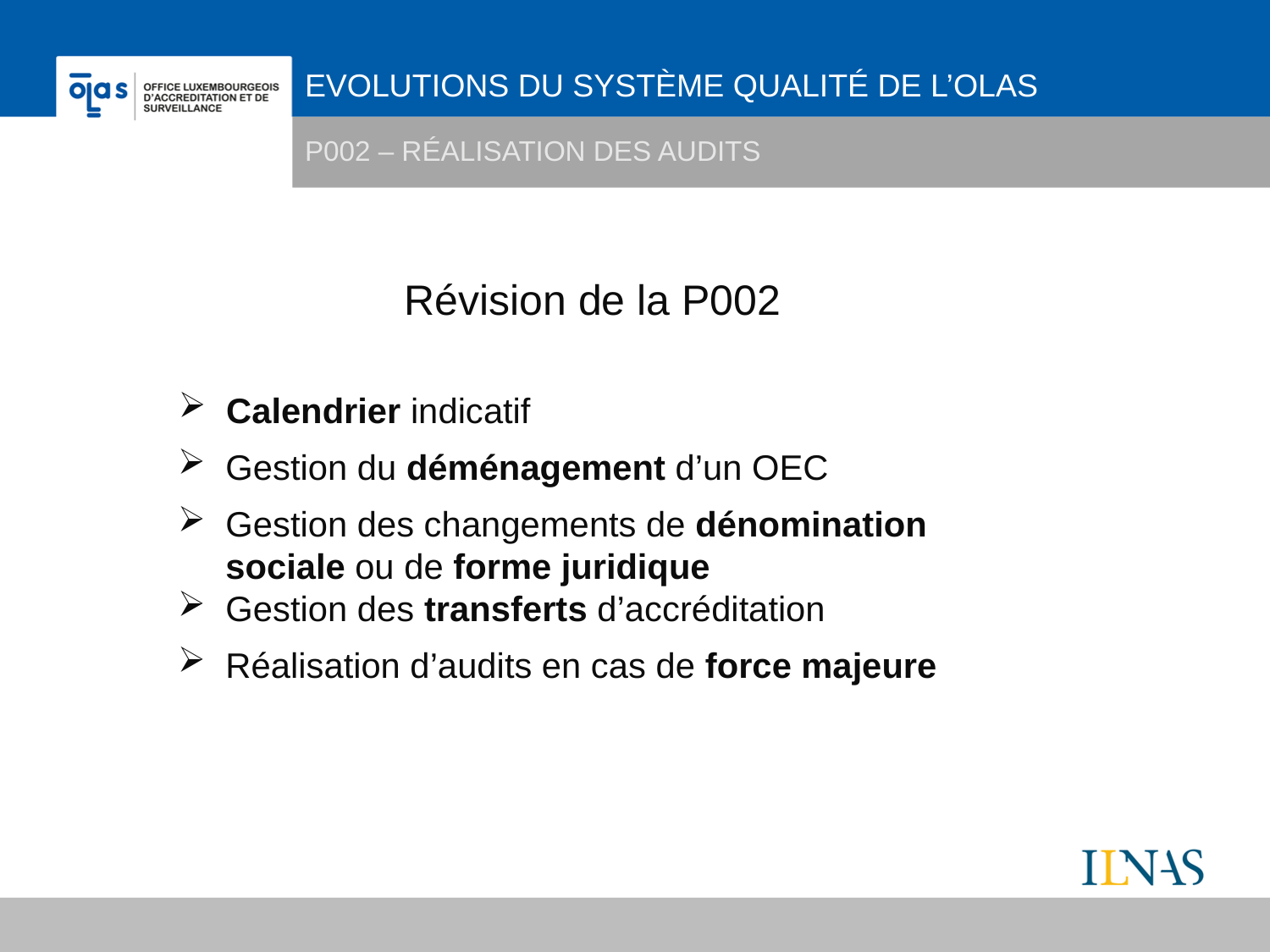

# Evolutions du système qualité de l’OLAS
P002 – Réalisation des audits
Révision de la P002
Calendrier indicatif
Gestion du déménagement d’un OEC
Gestion des changements de dénomination sociale ou de forme juridique
Gestion des transferts d’accréditation
Réalisation d’audits en cas de force majeure